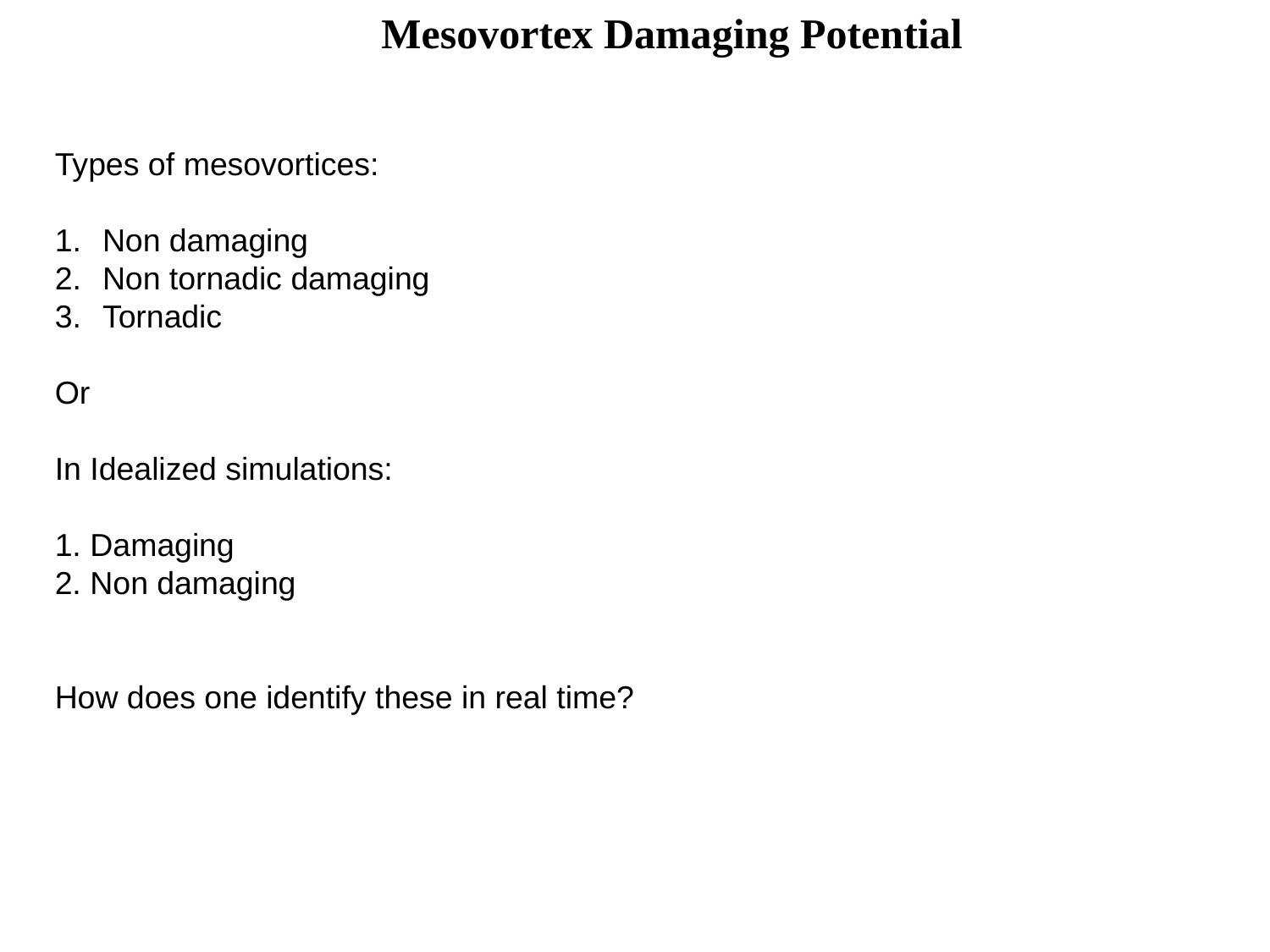

Mesovortex Damaging Potential
Types of mesovortices:

Non damaging
Non tornadic damaging
Tornadic

Or

In Idealized simulations:

1. Damaging
2. Non damaging

How does one identify these in real time?